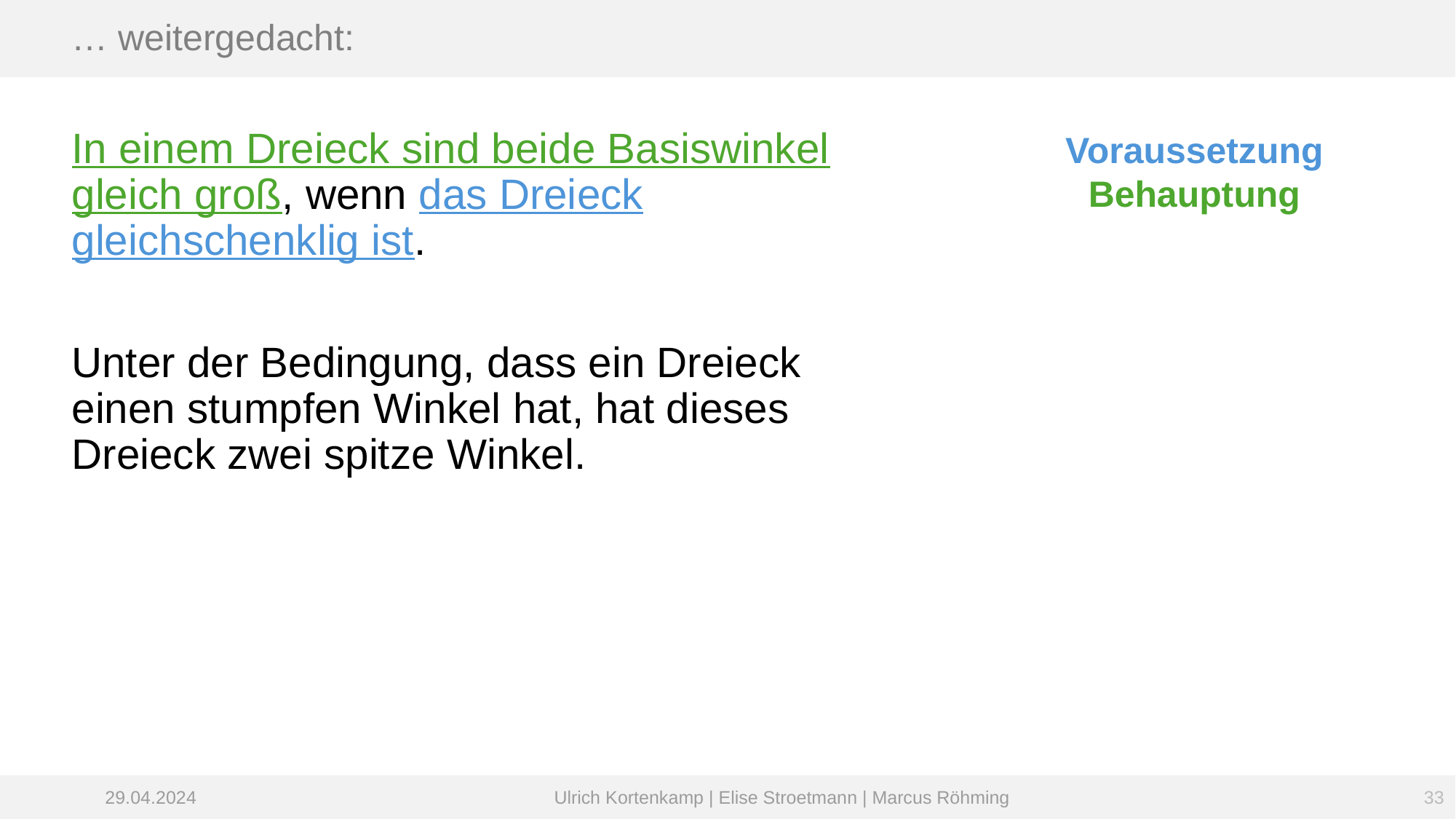

# … weitergedacht:
In einem Dreieck sind beide Basiswinkel gleich groß, wenn das Dreieck gleichschenklig ist.

Unter der Bedingung, dass ein Dreieck einen stumpfen Winkel hat, hat dieses Dreieck zwei spitze Winkel.

Voraussetzung
Behauptung
29.04.2024
Ulrich Kortenkamp | Elise Stroetmann | Marcus Röhming
33